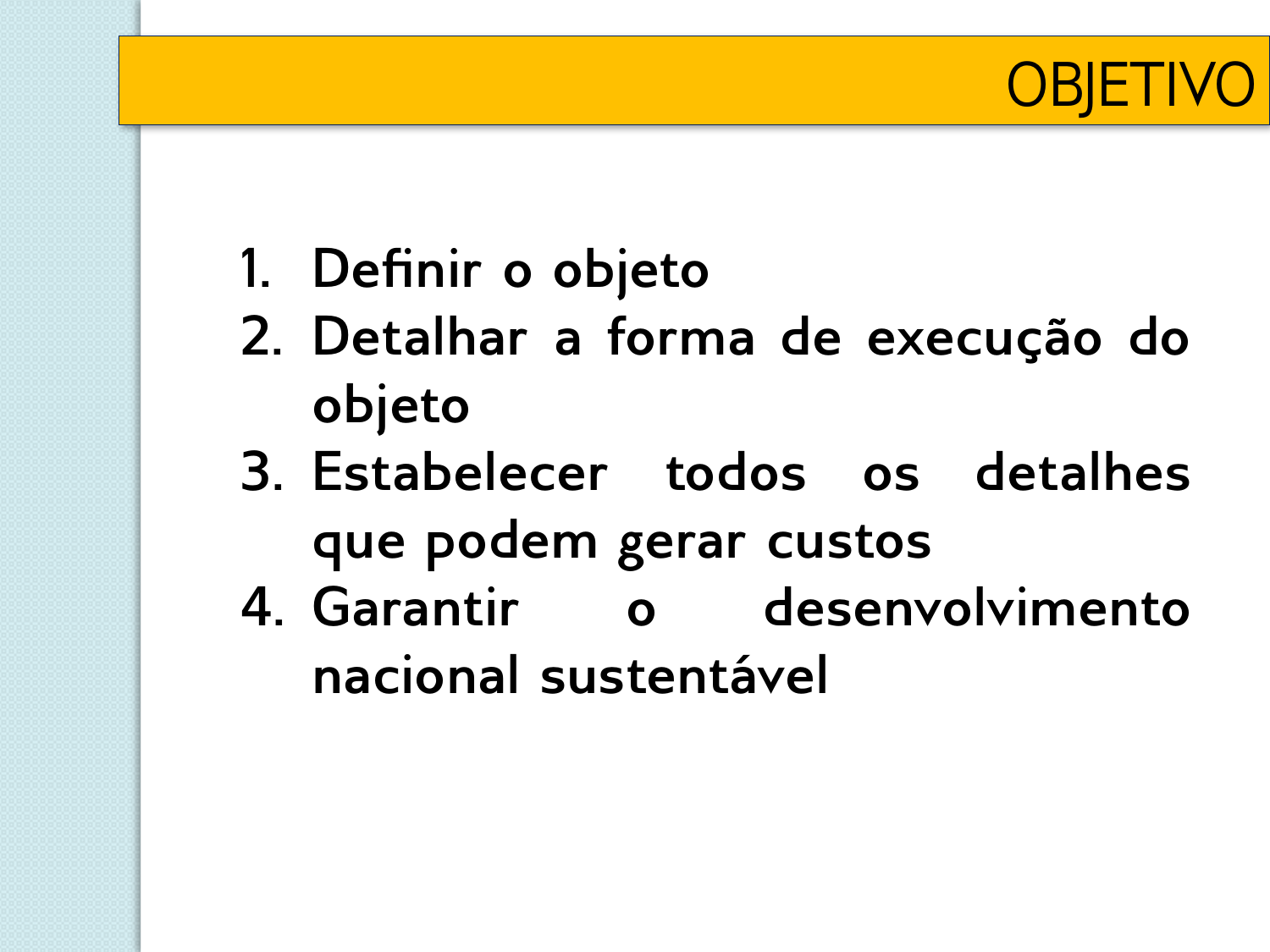

OBJETIVO

Definir o objeto
Detalhar a forma de execução do objeto
Estabelecer todos os detalhes que podem gerar custos
Garantir o desenvolvimento nacional sustentável